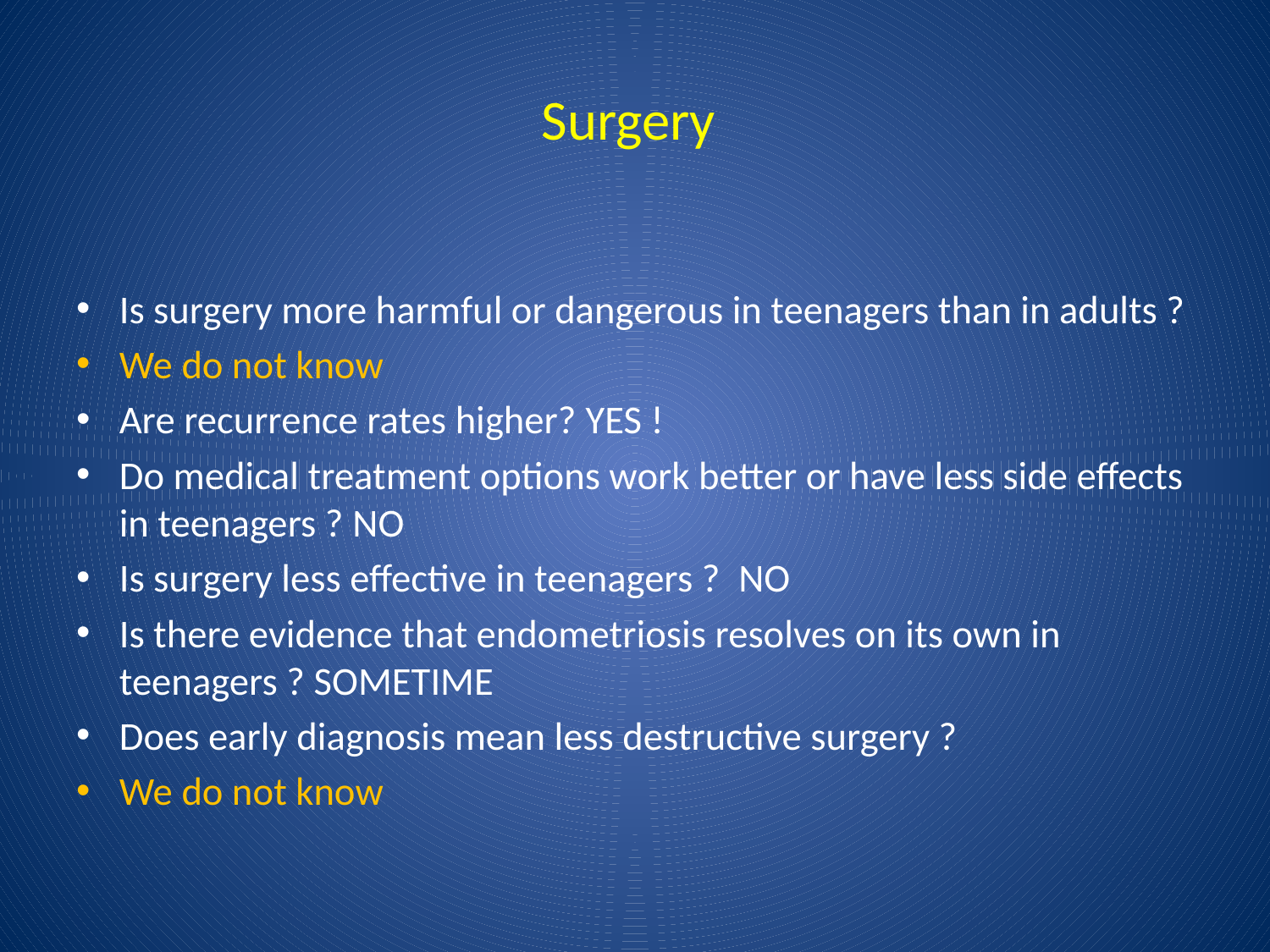

# Surgery

Is surgery more harmful or dangerous in teenagers than in adults ?
We do not know
Are recurrence rates higher? YES !
Do medical treatment options work better or have less side effects in teenagers ? NO
Is surgery less effective in teenagers ?  NO
Is there evidence that endometriosis resolves on its own in teenagers ? SOMETIME
Does early diagnosis mean less destructive surgery ?
We do not know